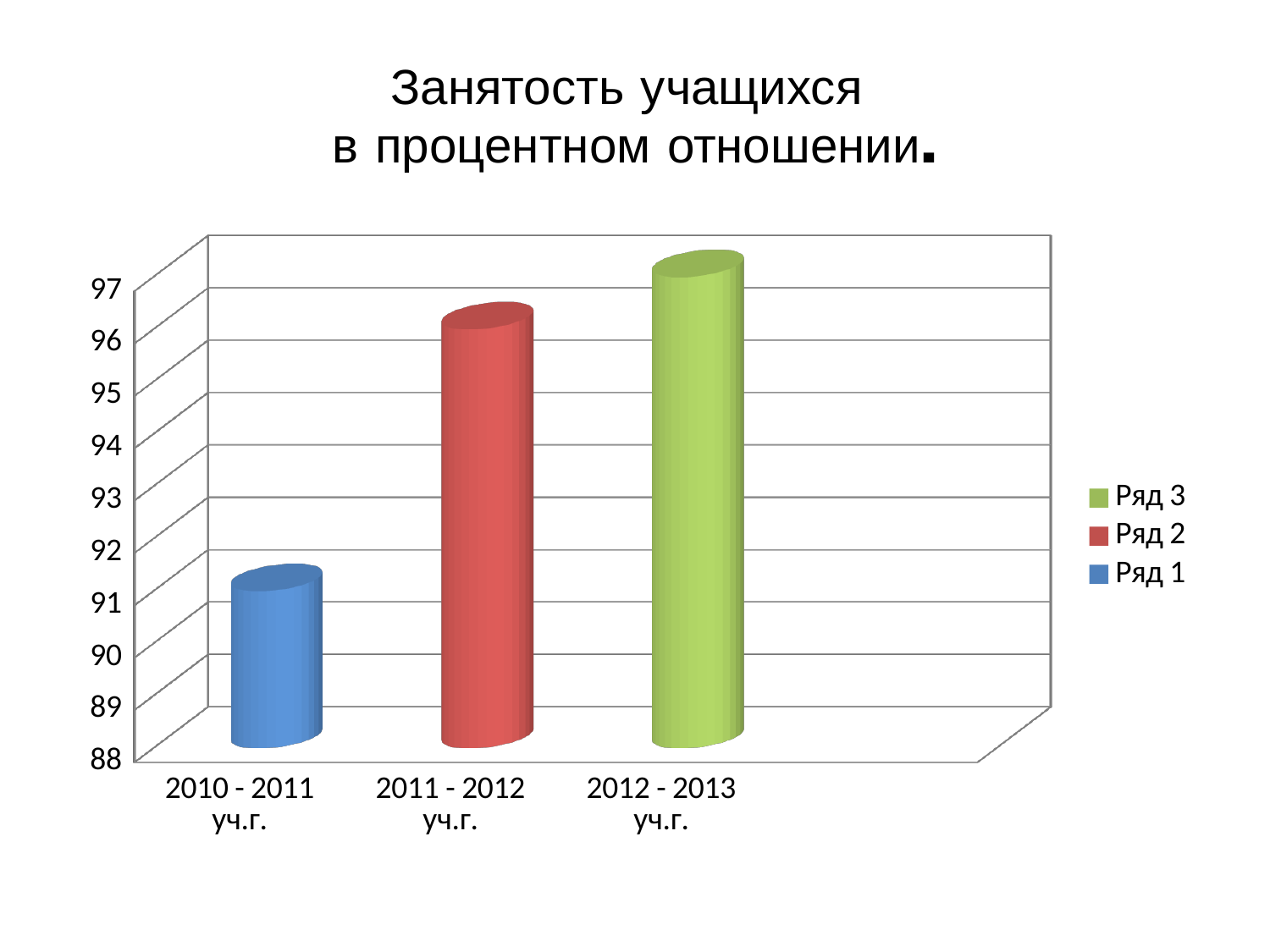

# Занятость учащихся в процентном отношении.

[unsupported chart]